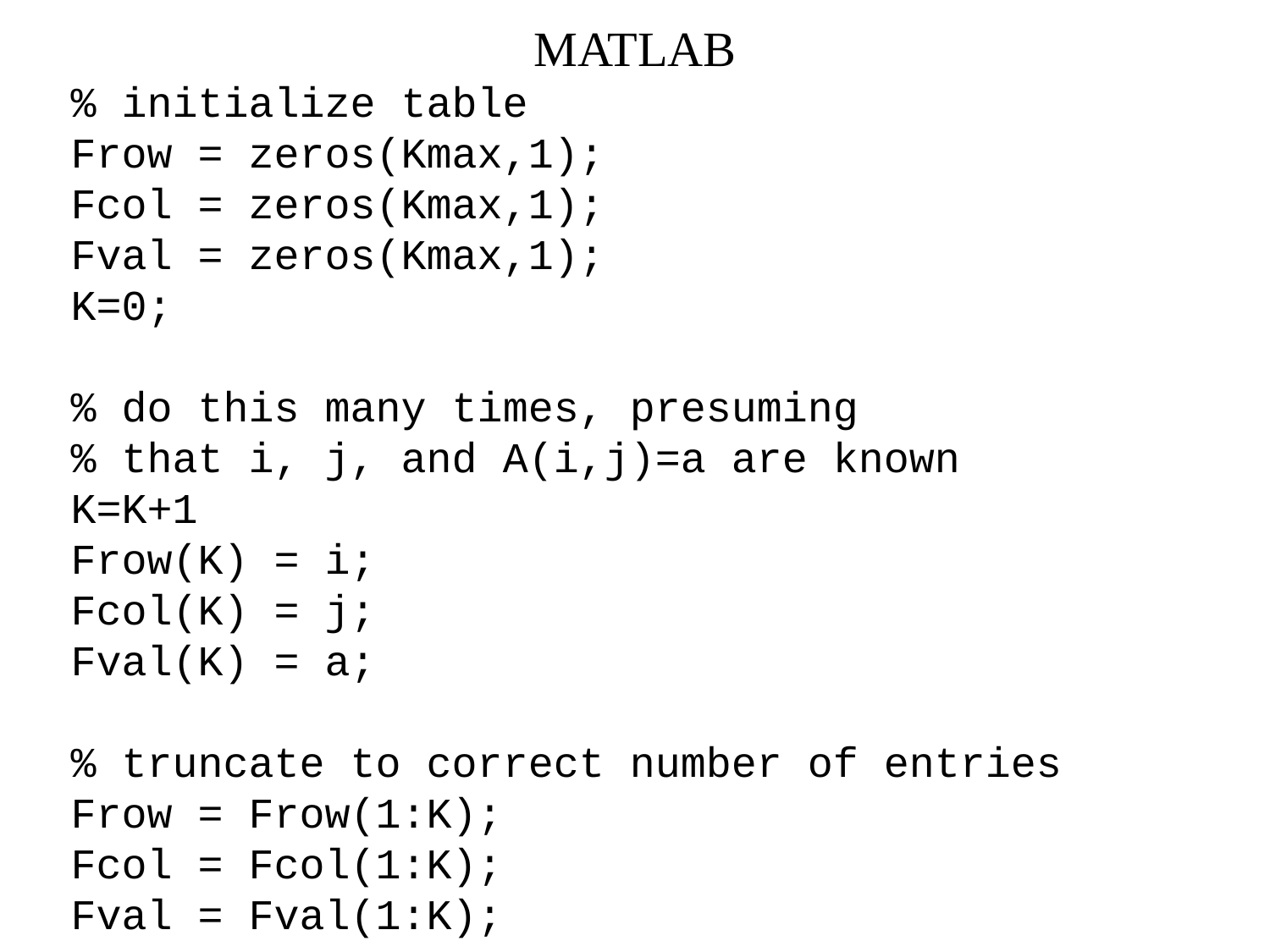

MATLAB
% initialize table
Frow = zeros(Kmax,1);
Fcol = zeros(Kmax,1);
Fval = zeros(Kmax,1);
K=0;

% do this many times, presuming
% that i, j, and A(i,j)=a are known
K=K+1
Frow(K) = i;
Fcol(K) = j;
Fval(K) = a;

% truncate to correct number of entries
Frow = Frow(1:K);
Fcol = Fcol(1:K);
Fval = Fval(1:K);